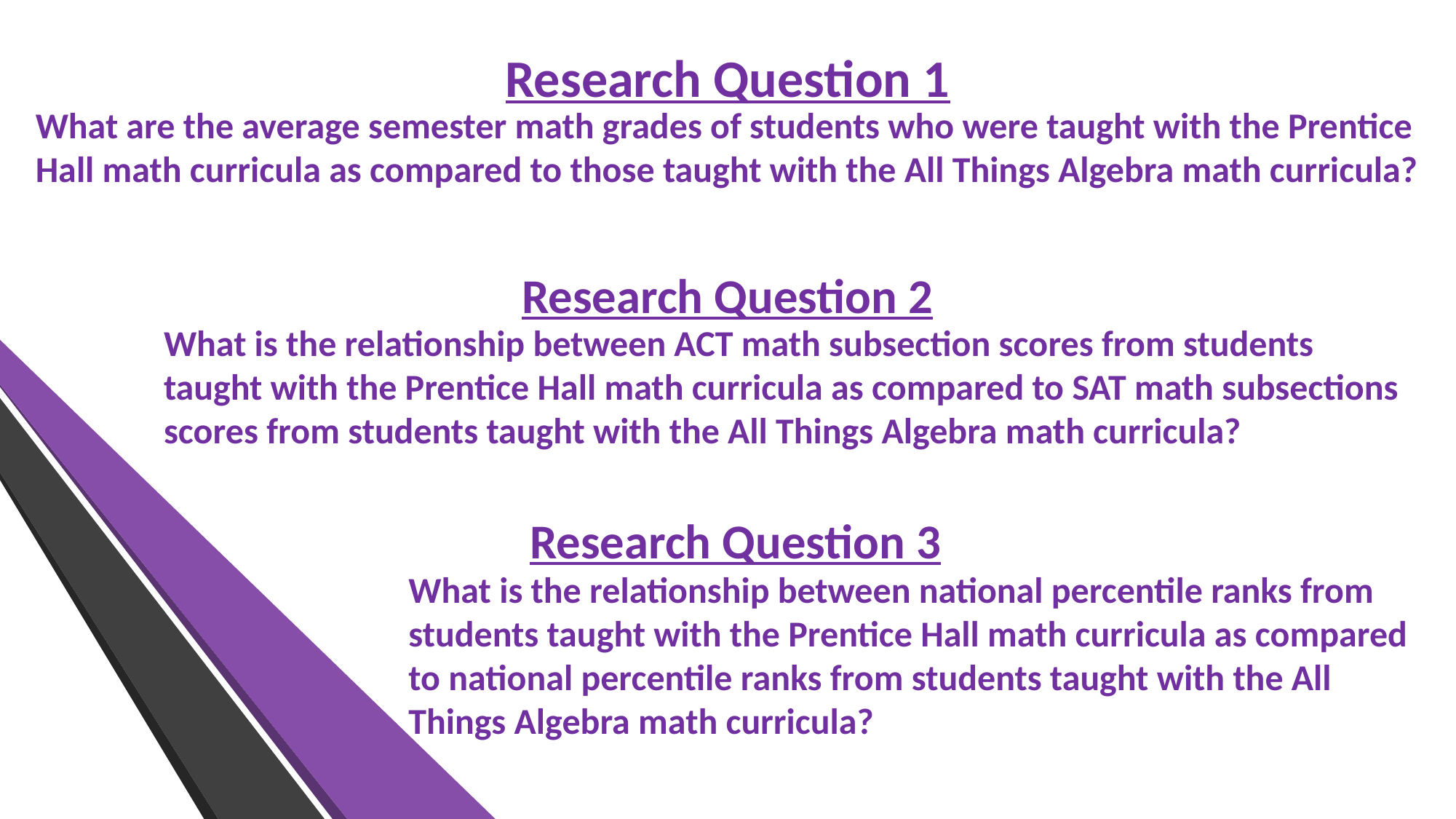

# Research Question 1
What are the average semester math grades of students who were taught with the Prentice Hall math curricula as compared to those taught with the All Things Algebra math curricula?
Research Question 2
What is the relationship between ACT math subsection scores from students taught with the Prentice Hall math curricula as compared to SAT math subsections scores from students taught with the All Things Algebra math curricula?

Research Question 3
What is the relationship between national percentile ranks from students taught with the Prentice Hall math curricula as compared to national percentile ranks from students taught with the All Things Algebra math curricula?